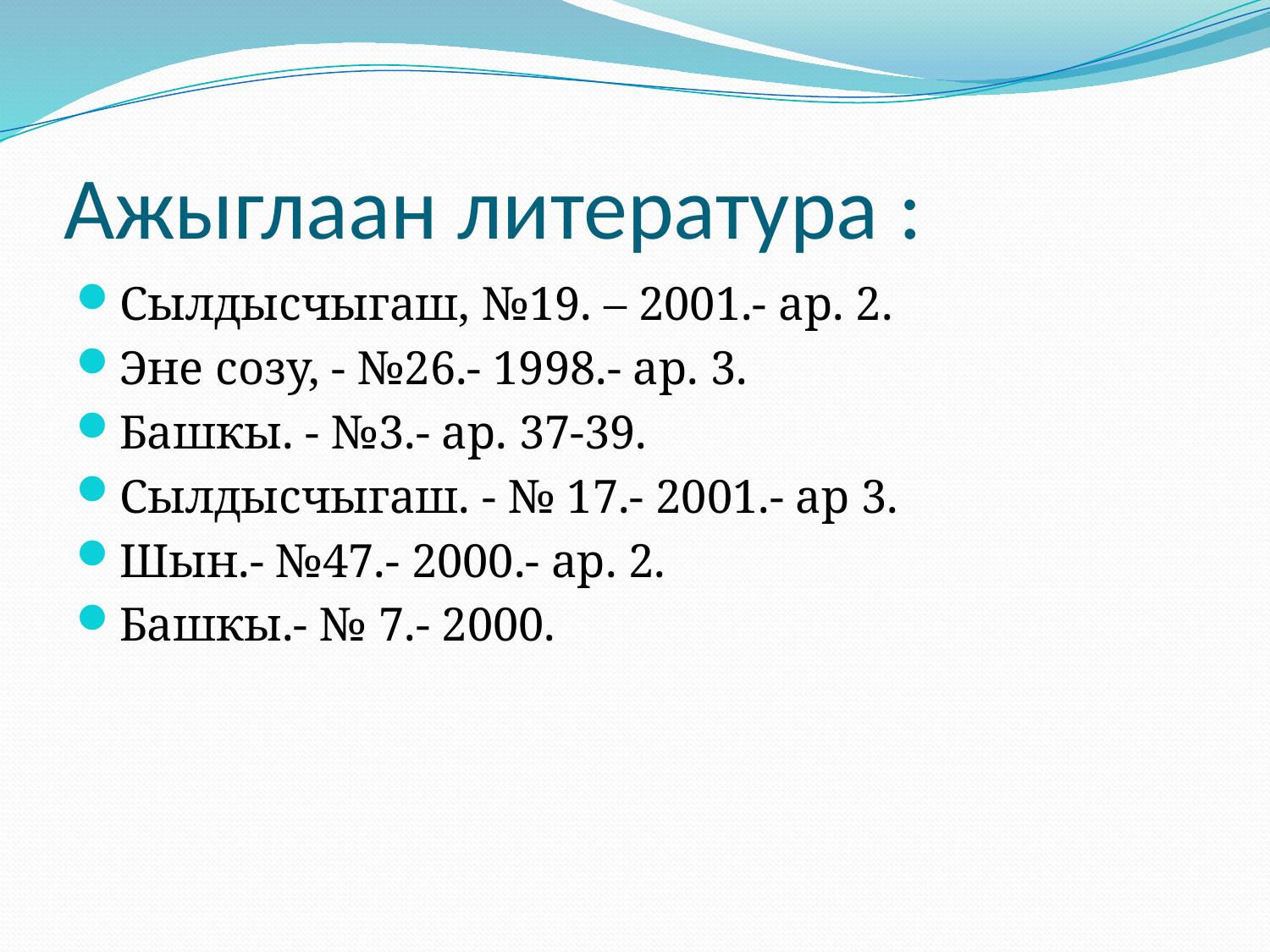

# Ажыглаан литература :
Сылдысчыгаш, №19. – 2001.- ар. 2.
Эне созу, - №26.- 1998.- ар. 3.
Башкы. - №3.- ар. 37-39.
Сылдысчыгаш. - № 17.- 2001.- ар 3.
Шын.- №47.- 2000.- ар. 2.
Башкы.- № 7.- 2000.